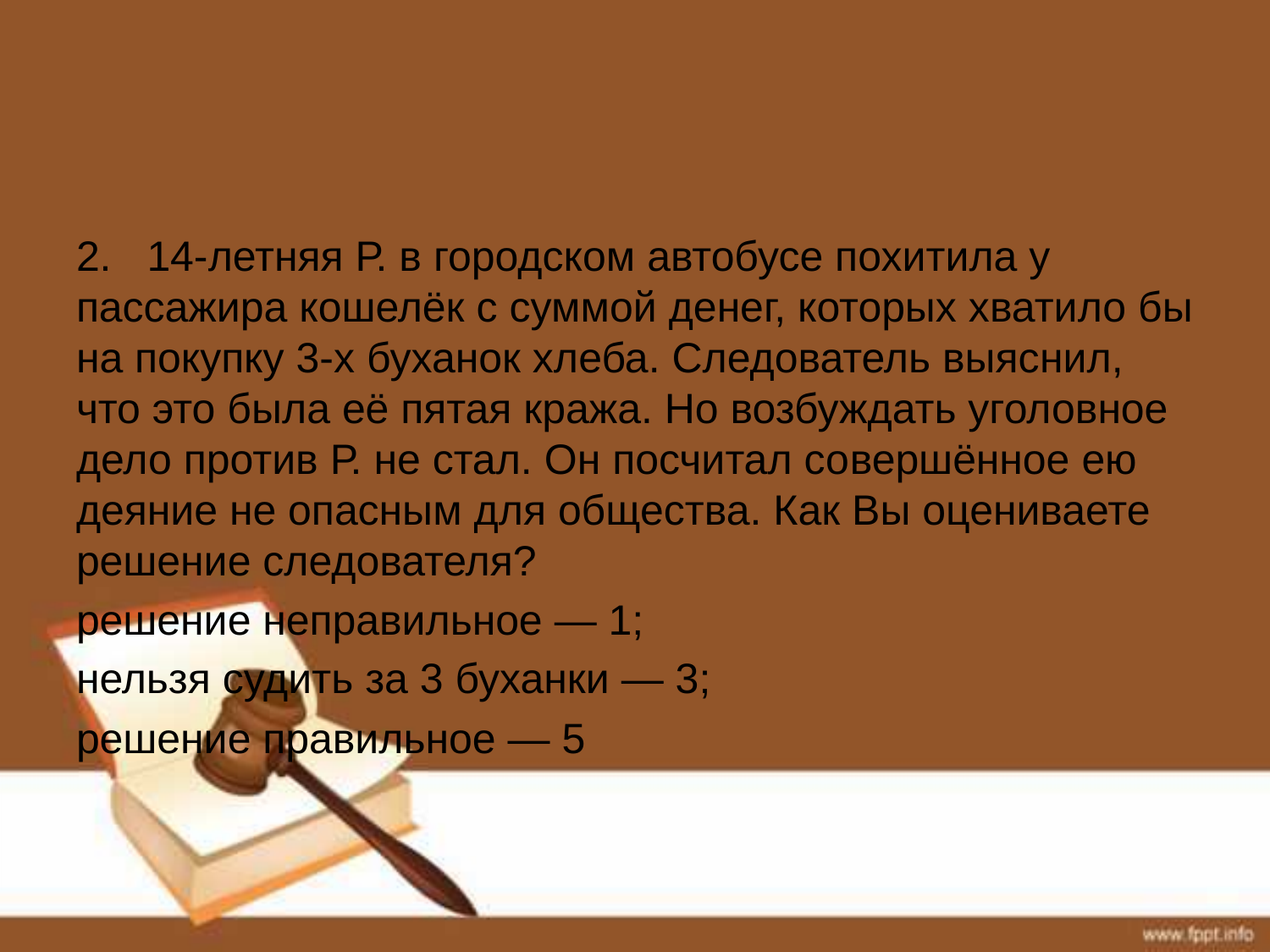

#
2.   14-летняя Р. в городском автобусе похитила у пассажира кошелёк с суммой денег, которых хватило бы на покупку 3-х буханок хлеба. Следователь выяс­нил, что это была её пятая кража. Но возбуждать уголовное дело против Р. не стал. Он посчитал со­вершённое ею деяние не опасным для общества. Как Вы оцениваете решение следователя?
решение неправильное — 1;
нельзя судить за 3 буханки — 3;
решение правильное — 5